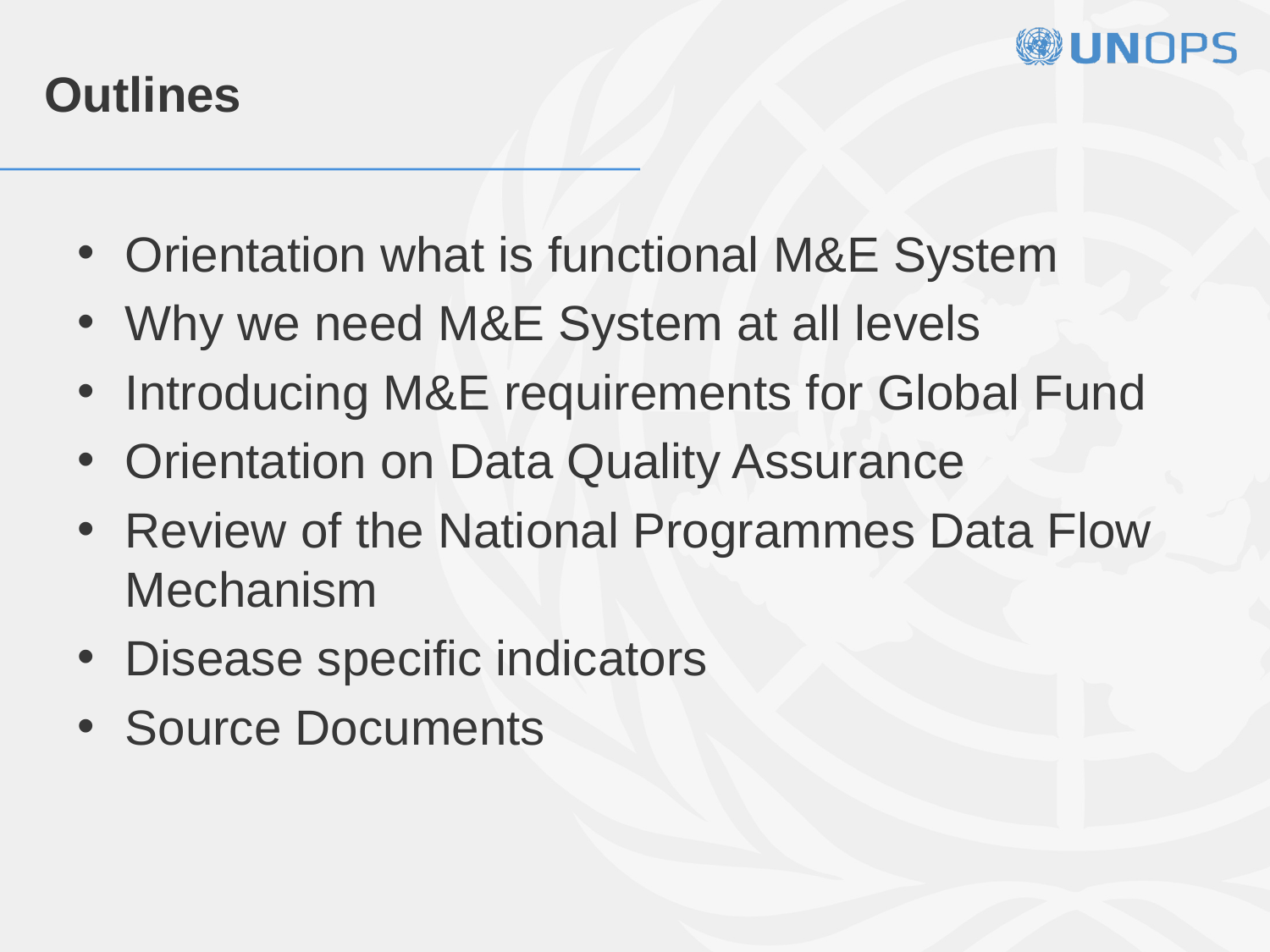

# Outlines
Orientation what is functional M&E System
Why we need M&E System at all levels
Introducing M&E requirements for Global Fund
Orientation on Data Quality Assurance
Review of the National Programmes Data Flow Mechanism
Disease specific indicators
Source Documents